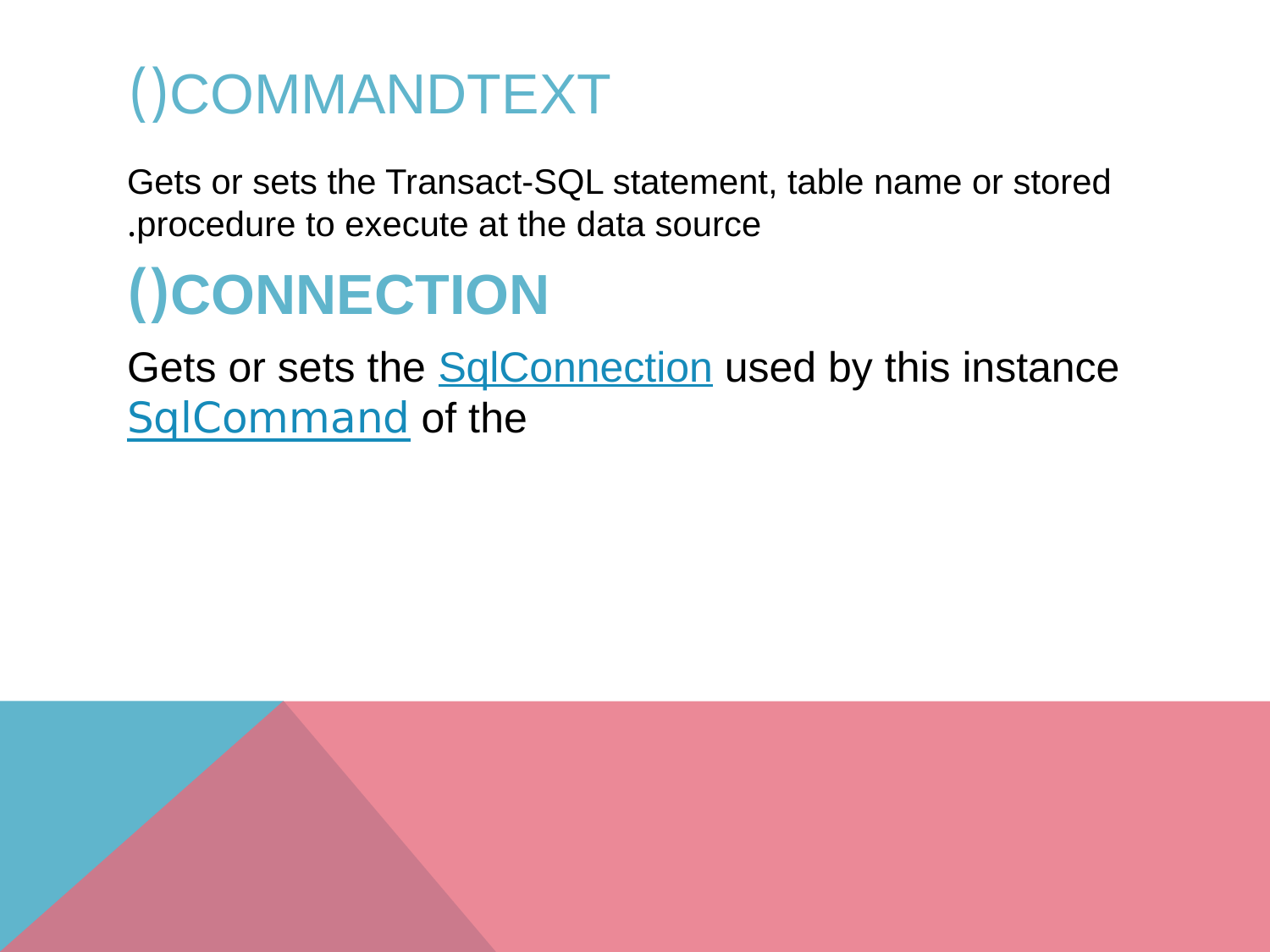

# Commandtext()
Gets or sets the Transact-SQL statement, table name or stored procedure to execute at the data source.
CONNECTION()
Gets or sets the SqlConnection used by this instance of the SqlCommand